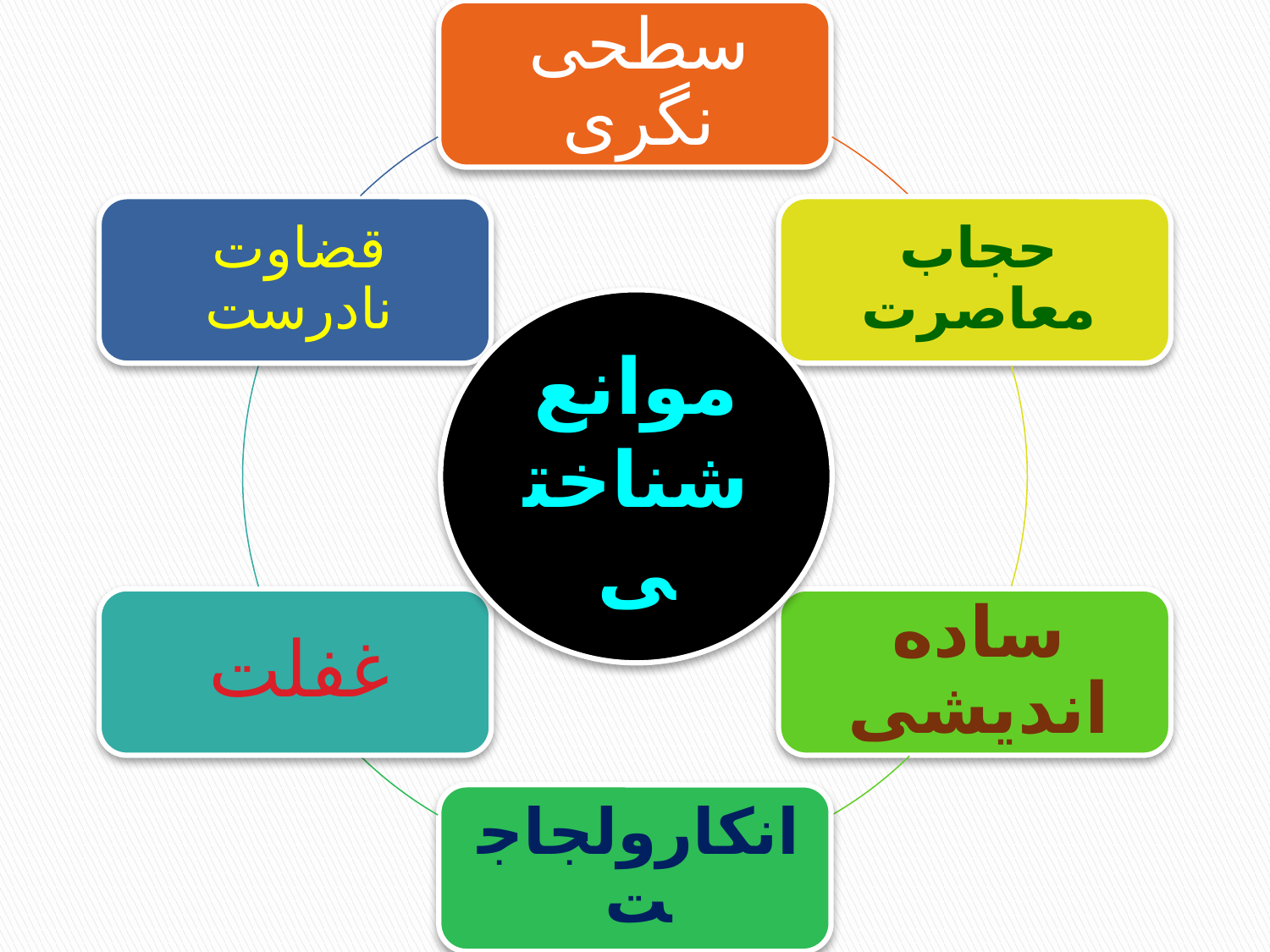

سطحی نگری
حجاب معاصرت
ساده اندیشی
انکارولجاجت
غفلت
قضاوت نادرست
موانع شناختی